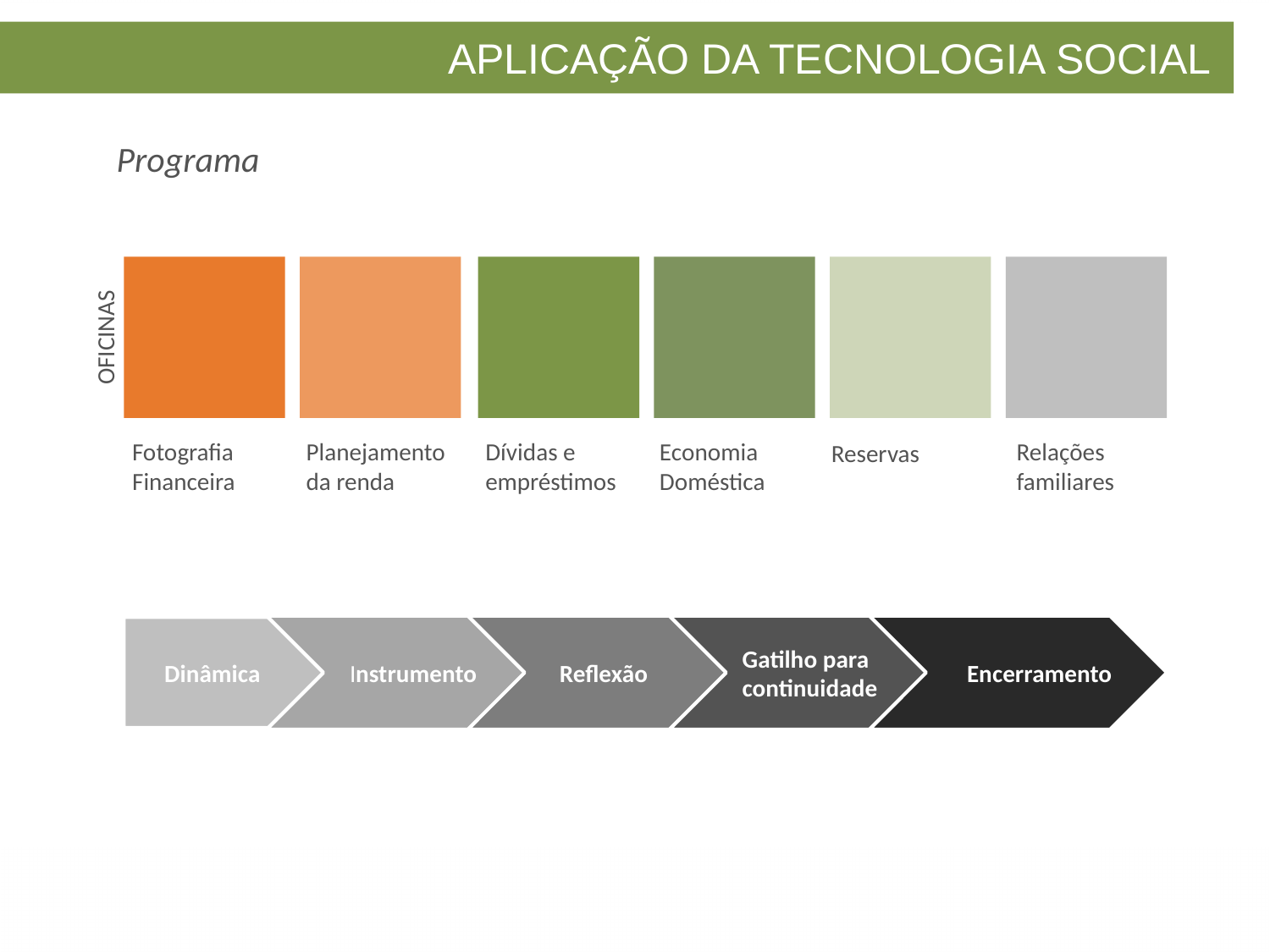

APLICAÇÃO DA TECNOLOGIA SOCIAL .
Programa

OFICINAS
Fotografia
Financeira
Planejamento da renda
Dívidas e
empréstimos
Economia
Doméstica
Relações
familiares
Reservas

Gatilho para
continuidade
Dinâmica
Instrumento
Reflexão
Encerramento